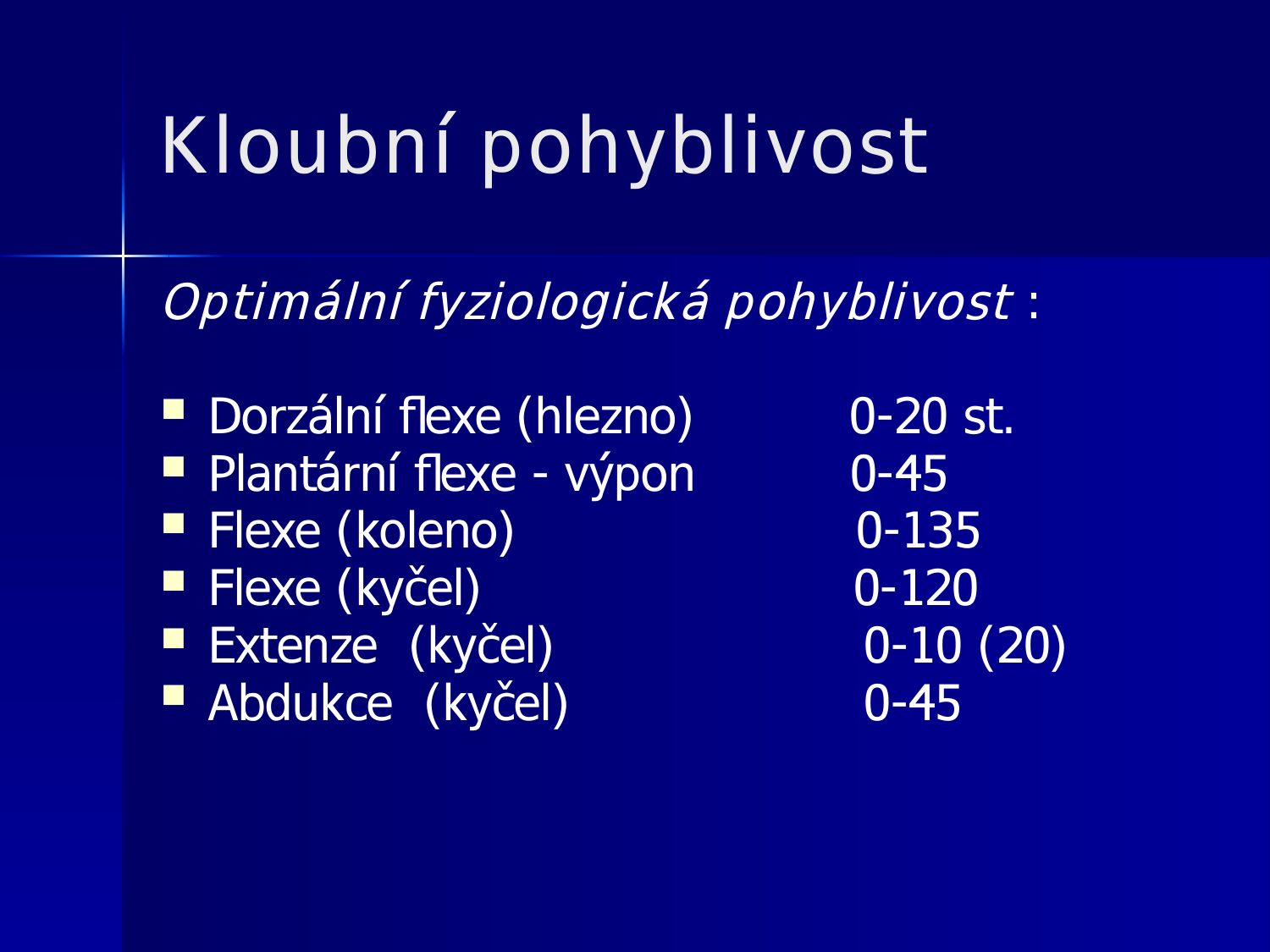

# Kloubní pohyblivost
Optimální fyziologická pohyblivost :

Dorzální flexe (hlezno)          0-20 st.
Plantární flexe - výpon          0-45
Flexe (koleno)                      0-135
Flexe (kyčel)                        0-120
Extenze  (kyčel)                    0-10 (20)
Abdukce  (kyčel)                   0-45